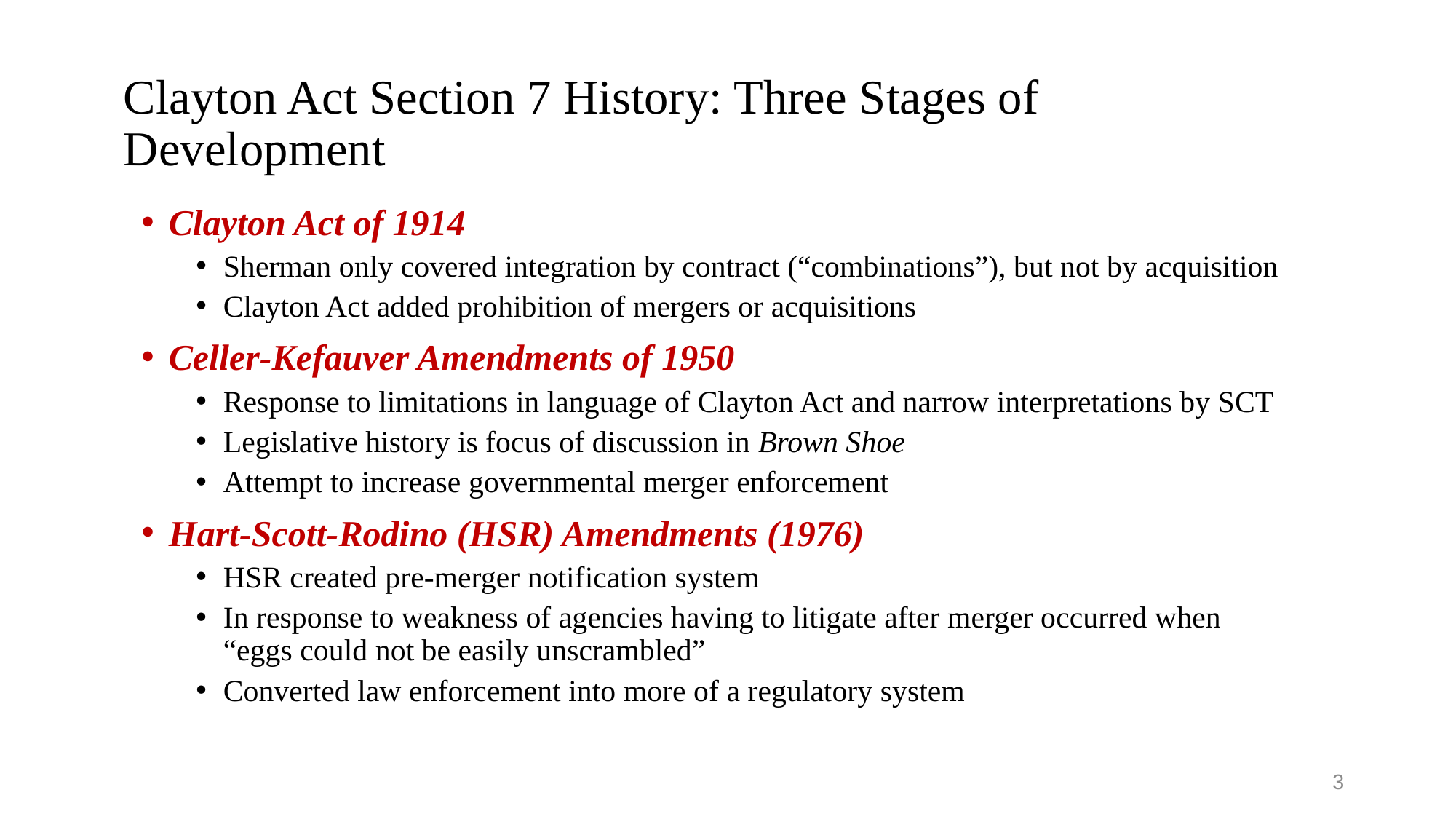

# Clayton Act Section 7 History: Three Stages of Development
Clayton Act of 1914
Sherman only covered integration by contract (“combinations”), but not by acquisition
Clayton Act added prohibition of mergers or acquisitions
Celler-Kefauver Amendments of 1950
Response to limitations in language of Clayton Act and narrow interpretations by SCT
Legislative history is focus of discussion in Brown Shoe
Attempt to increase governmental merger enforcement
Hart-Scott-Rodino (HSR) Amendments (1976)
HSR created pre-merger notification system
In response to weakness of agencies having to litigate after merger occurred when
“eggs could not be easily unscrambled”
Converted law enforcement into more of a regulatory system

3